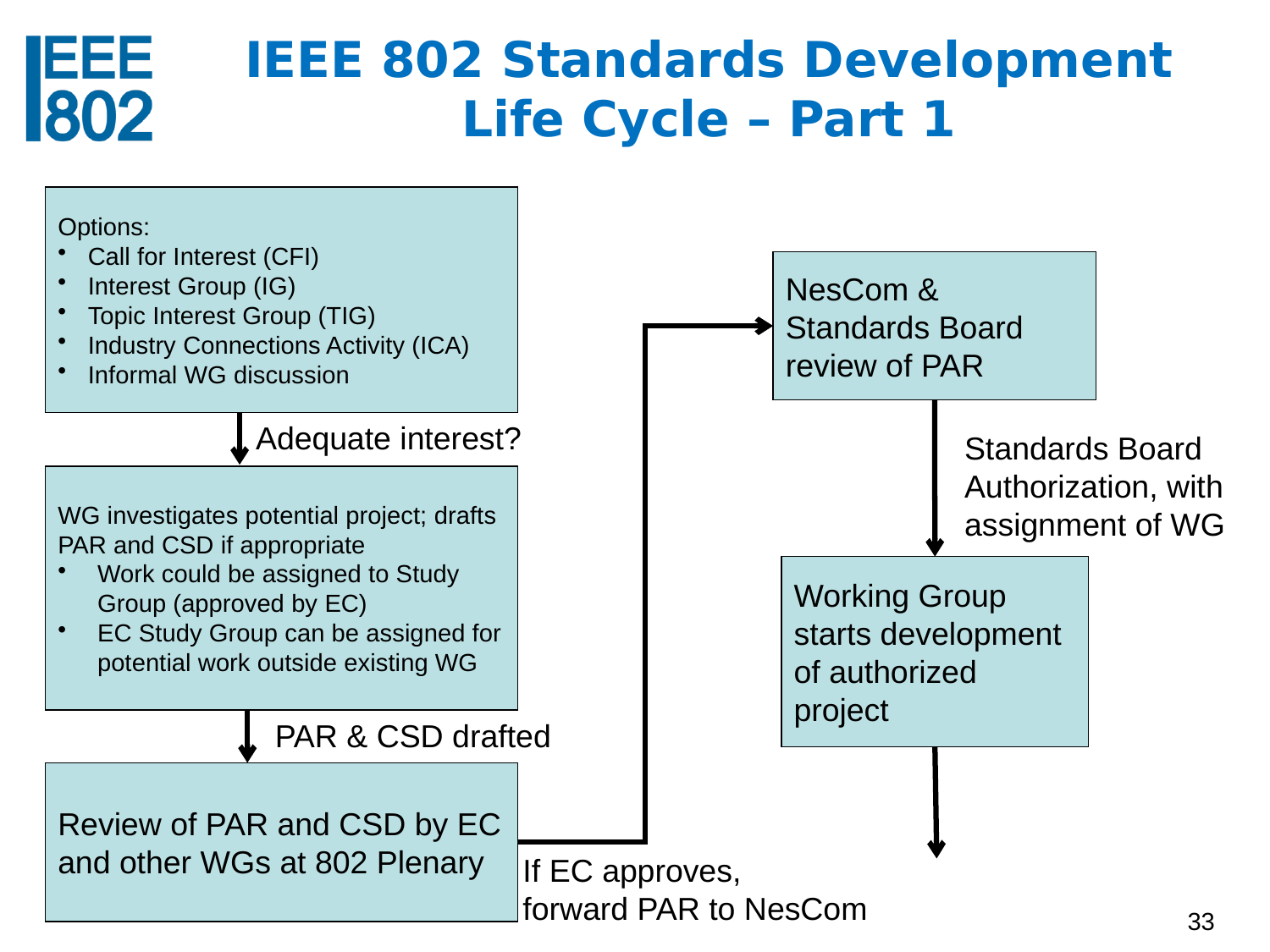

# IEEE 802 Standards Development Life Cycle – Part 1
Options:
Call for Interest (CFI)
Interest Group (IG)
Topic Interest Group (TIG)
Industry Connections Activity (ICA)
Informal WG discussion
NesCom & Standards Board review of PAR
Adequate interest?
Standards Board
Authorization, with
assignment of WG
WG investigates potential project; drafts PAR and CSD if appropriate
Work could be assigned to Study Group (approved by EC)
EC Study Group can be assigned for potential work outside existing WG
Working Group starts development of authorized project
PAR & CSD drafted
Review of PAR and CSD by EC and other WGs at 802 Plenary
If EC approves,
forward PAR to NesCom
33